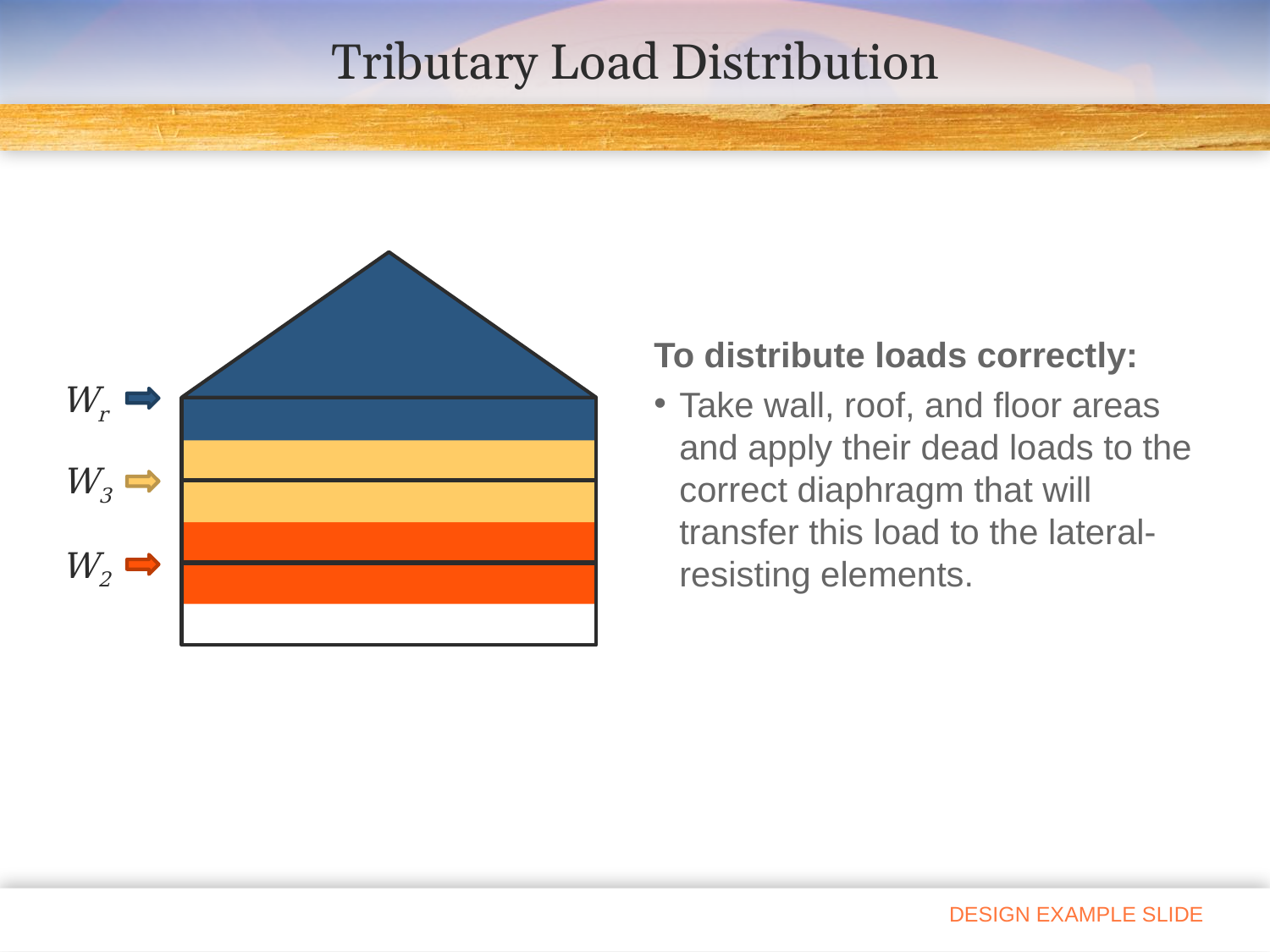

# Tributary Load Distribution

To distribute loads correctly:
Take wall, roof, and floor areas and apply their dead loads to the correct diaphragm that will transfer this load to the lateral-resisting elements.

Wr

W3

W2

DESIGN EXAMPLE SLIDE